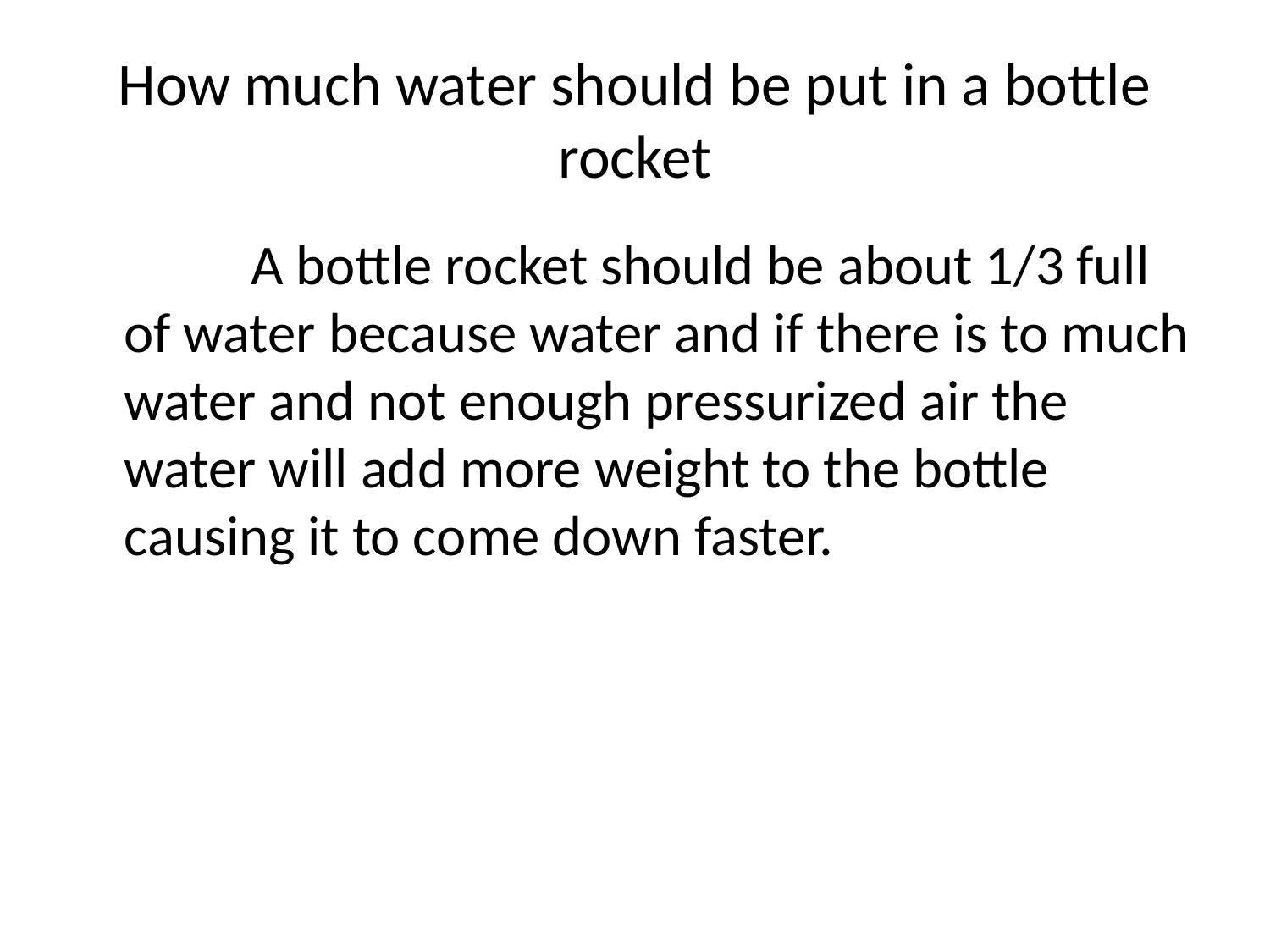

# How much water should be put in a bottle rocket
		A bottle rocket should be about 1/3 full of water because water and if there is to much water and not enough pressurized air the water will add more weight to the bottle causing it to come down faster.